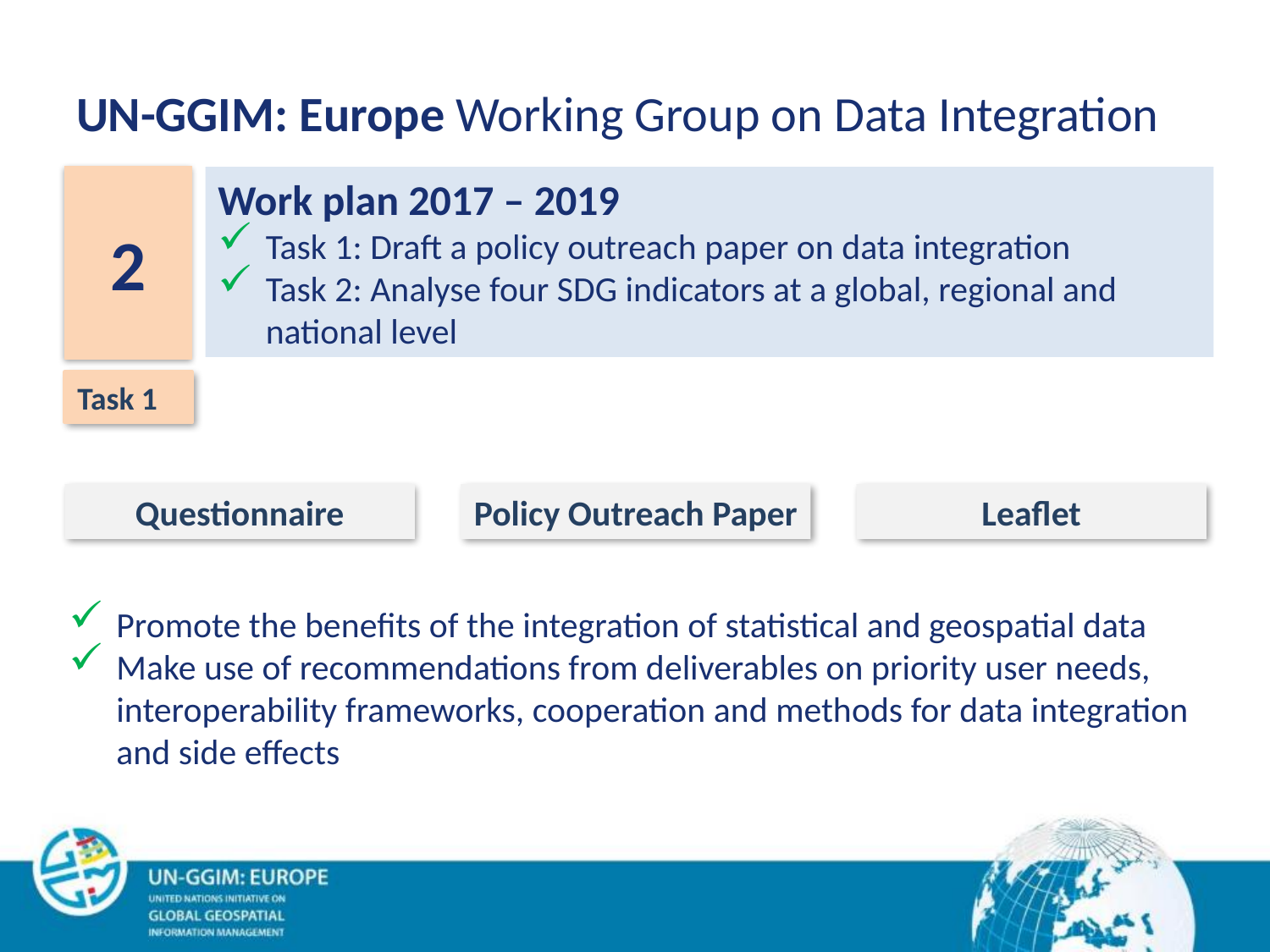

# UN-GGIM: Europe Working Group on Data Integration
2
Work plan 2017 – 2019
Task 1: Draft a policy outreach paper on data integration
Task 2: Analyse four SDG indicators at a global, regional and national level
Task 1
Questionnaire
Policy Outreach Paper
Leaflet
Promote the benefits of the integration of statistical and geospatial data
Make use of recommendations from deliverables on priority user needs, interoperability frameworks, cooperation and methods for data integration and side effects